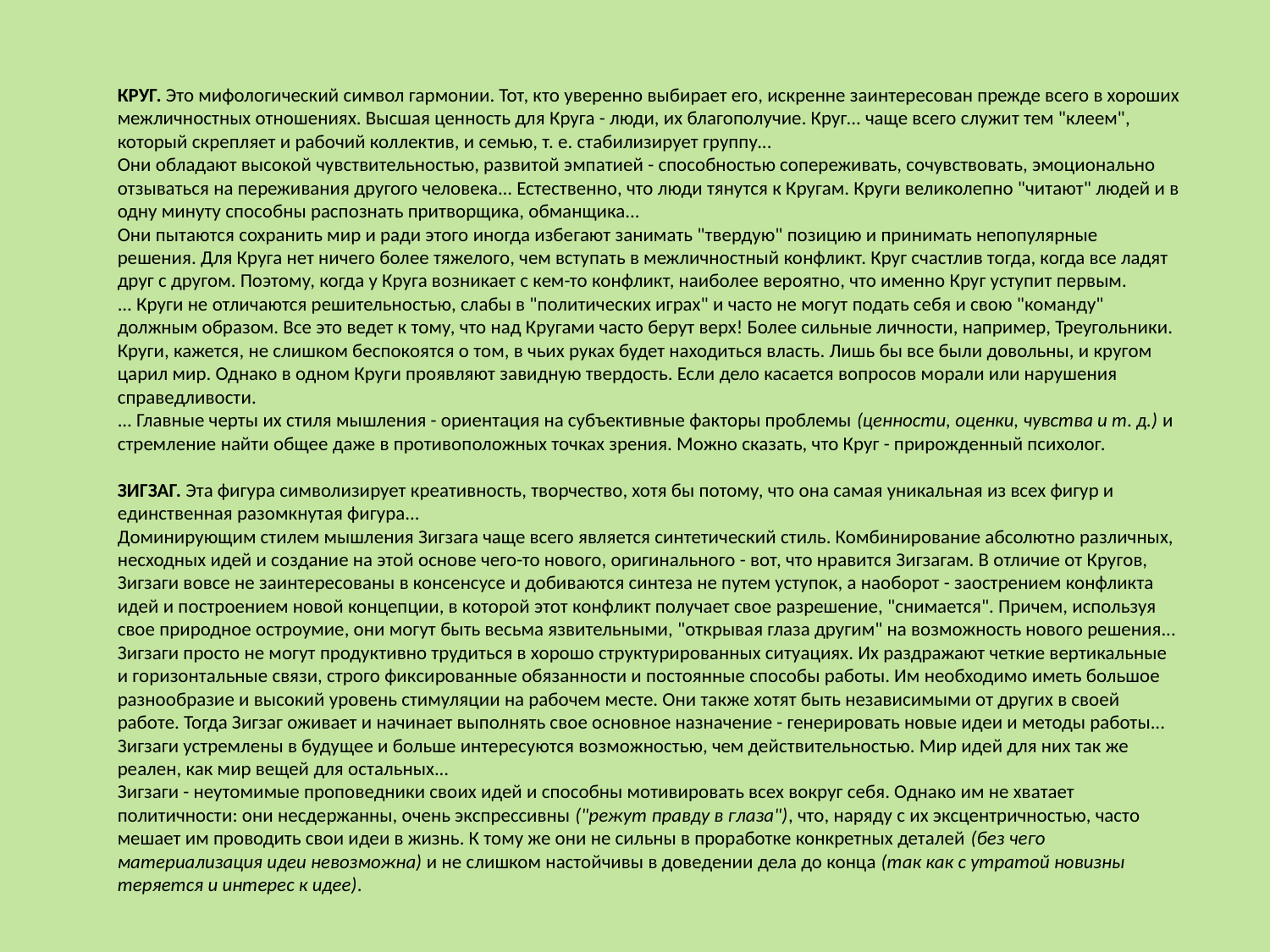

КРУГ. Это мифологический символ гармонии. Тот, кто уверенно выбирает его, искренне заинтересован прежде всего в хороших межличностных отношениях. Высшая ценность для Круга - люди, их благополучие. Круг... чаще всего служит тем "клеем", который скрепляет и рабочий коллектив, и семью, т. е. стабилизирует группу...
Они обладают высокой чувствительностью, развитой эмпатией - способностью сопереживать, сочувствовать, эмоционально отзываться на переживания другого человека... Естественно, что люди тянутся к Кругам. Круги великолепно "читают" людей и в одну минуту способны распознать притворщика, обманщика...
Они пытаются сохранить мир и ради этого иногда избегают занимать "твердую" позицию и принимать непопулярные решения. Для Круга нет ничего более тяжелого, чем вступать в межличностный конфликт. Круг счастлив тогда, когда все ладят друг с другом. Поэтому, когда у Круга возникает с кем-то конфликт, наиболее вероятно, что именно Круг уступит первым.
... Круги не отличаются решительностью, слабы в "политических играх" и часто не могут подать себя и свою "команду" должным образом. Все это ведет к тому, что над Кругами часто берут верх! Более сильные личности, например, Треугольники. Круги, кажется, не слишком беспокоятся о том, в чьих руках будет находиться власть. Лишь бы все были довольны, и кругом царил мир. Однако в одном Круги проявляют завидную твердость. Если дело касается вопросов морали или нарушения справедливости.
... Главные черты их стиля мышления - ориентация на субъективные факторы проблемы (ценности, оценки, чувства и т. д.) и стремление найти общее даже в противоположных точках зрения. Можно сказать, что Круг - прирожденный психолог.

ЗИГЗАГ. Эта фигура символизирует креативность, творчество, хотя бы потому, что она самая уникальная из всех фигур и единственная разомкнутая фигура...
Доминирующим стилем мышления Зигзага чаще всего является синтетический стиль. Комбинирование абсолютно различных, несходных идей и создание на этой основе чего-то нового, оригинального - вот, что нравится Зигзагам. В отличие от Кругов, Зигзаги вовсе не заинтересованы в консенсусе и добиваются синтеза не путем уступок, а наоборот - заострением конфликта идей и построением новой концепции, в которой этот конфликт получает свое разрешение, "снимается". Причем, используя свое природное остроумие, они могут быть весьма язвительными, "открывая глаза другим" на возможность нового решения...
Зигзаги просто не могут продуктивно трудиться в хорошо структурированных ситуациях. Их раздражают четкие вертикальные и горизонтальные связи, строго фиксированные обязанности и постоянные способы работы. Им необходимо иметь большое разнообразие и высокий уровень стимуляции на рабочем месте. Они также хотят быть независимыми от других в своей работе. Тогда Зигзаг оживает и начинает выполнять свое основное назначение - генерировать новые идеи и методы работы... Зигзаги устремлены в будущее и больше интересуются возможностью, чем действительностью. Мир идей для них так же реален, как мир вещей для остальных...
Зигзаги - неутомимые проповедники своих идей и способны мотивировать всех вокруг себя. Однако им не хватает политичности: они несдержанны, очень экспрессивны ("режут правду в глаза"), что, наряду с их эксцентричностью, часто мешает им проводить свои идеи в жизнь. К тому же они не сильны в проработке конкретных деталей (без чего материализация идеи невозможна) и не слишком настойчивы в доведении дела до конца (так как с утратой новизны теряется и интерес к идее).